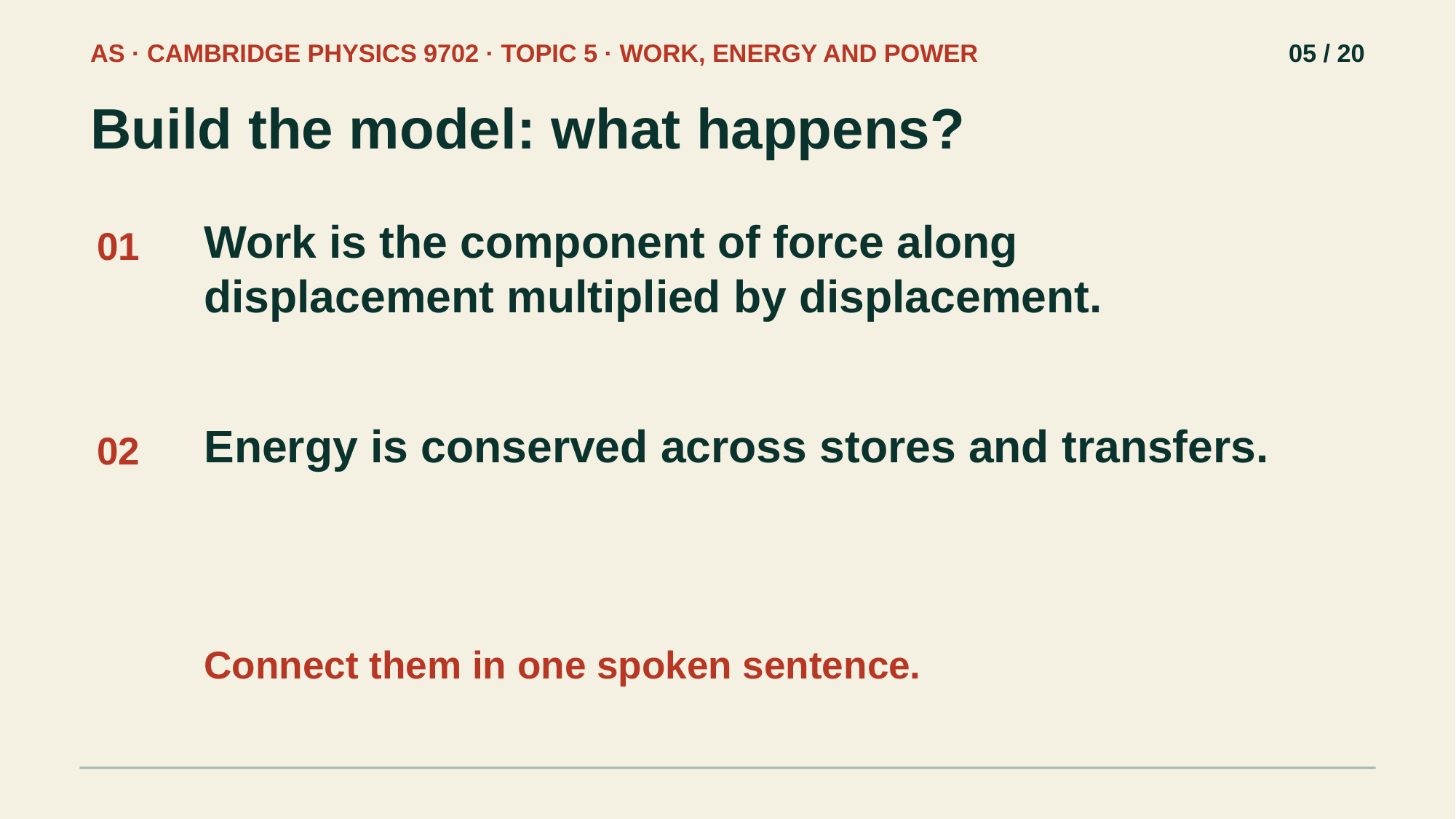

AS · CAMBRIDGE PHYSICS 9702 · TOPIC 5 · WORK, ENERGY AND POWER
05 / 20
Build the model: what happens?
Work is the component of force along displacement multiplied by displacement.
01
Energy is conserved across stores and transfers.
02
Connect them in one spoken sentence.